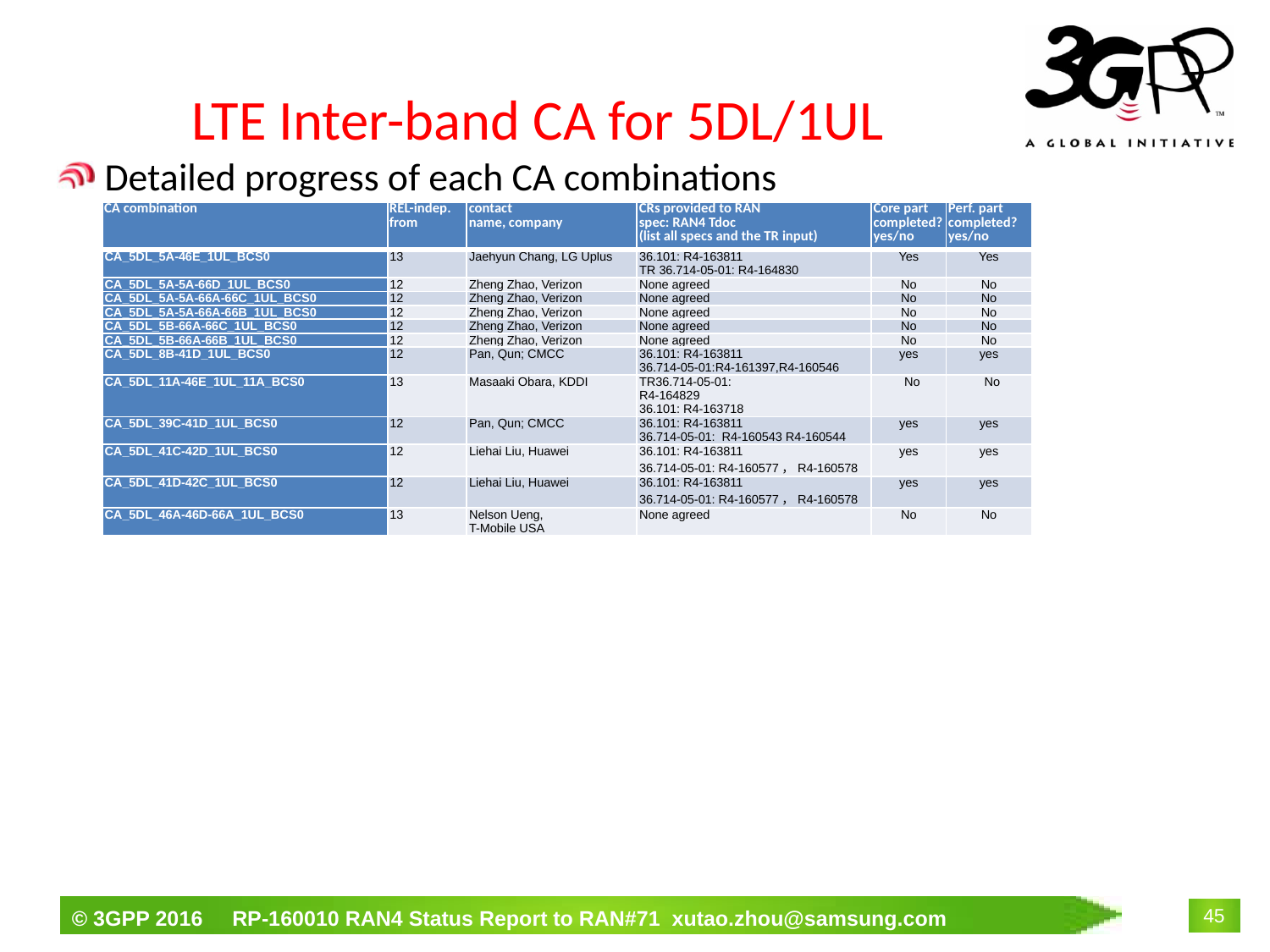

# LTE Inter-band CA for 5DL/1UL
Detailed progress of each CA combinations

| CA combination | REL-indep. from | contact name, company | CRs provided to RAN spec: RAN4 Tdoc (list all specs and the TR input) | Core part completed? yes/no | Perf. part completed? yes/no |
| --- | --- | --- | --- | --- | --- |
| CA\_5DL\_5A-46E\_1UL\_BCS0 | 13 | Jaehyun Chang, LG Uplus | 36.101: R4-163811 TR 36.714-05-01: R4-164830 | Yes | Yes |
| CA\_5DL\_5A-5A-66D\_1UL\_BCS0 | 12 | Zheng Zhao, Verizon | None agreed | No | No |
| CA\_5DL\_5A-5A-66A-66C\_1UL\_BCS0 | 12 | Zheng Zhao, Verizon | None agreed | No | No |
| CA\_5DL\_5A-5A-66A-66B\_1UL\_BCS0 | 12 | Zheng Zhao, Verizon | None agreed | No | No |
| CA\_5DL\_5B-66A-66C\_1UL\_BCS0 | 12 | Zheng Zhao, Verizon | None agreed | No | No |
| CA\_5DL\_5B-66A-66B\_1UL\_BCS0 | 12 | Zheng Zhao, Verizon | None agreed | No | No |
| CA\_5DL\_8B-41D\_1UL\_BCS0 | 12 | Pan, Qun; CMCC | 36.101: R4-163811 36.714-05-01:R4-161397,R4-160546 | yes | yes |
| CA\_5DL\_11A-46E\_1UL\_11A\_BCS0 | 13 | Masaaki Obara, KDDI | TR36.714-05-01: R4-164829 36.101: R4-163718 | No | No |
| CA\_5DL\_39C-41D\_1UL\_BCS0 | 12 | Pan, Qun; CMCC | 36.101: R4-163811 36.714-05-01:  R4-160543 R4-160544 | yes | yes |
| CA\_5DL\_41C-42D\_1UL\_BCS0 | 12 | Liehai Liu, Huawei | 36.101: R4-163811 36.714-05-01: R4-160577，R4-160578 | yes | yes |
| CA\_5DL\_41D-42C\_1UL\_BCS0 | 12 | Liehai Liu, Huawei | 36.101: R4-163811 36.714-05-01: R4-160577，R4-160578 | yes | yes |
| CA\_5DL\_46A-46D-66A\_1UL\_BCS0 | 13 | Nelson Ueng, T-Mobile USA | None agreed | No | No |